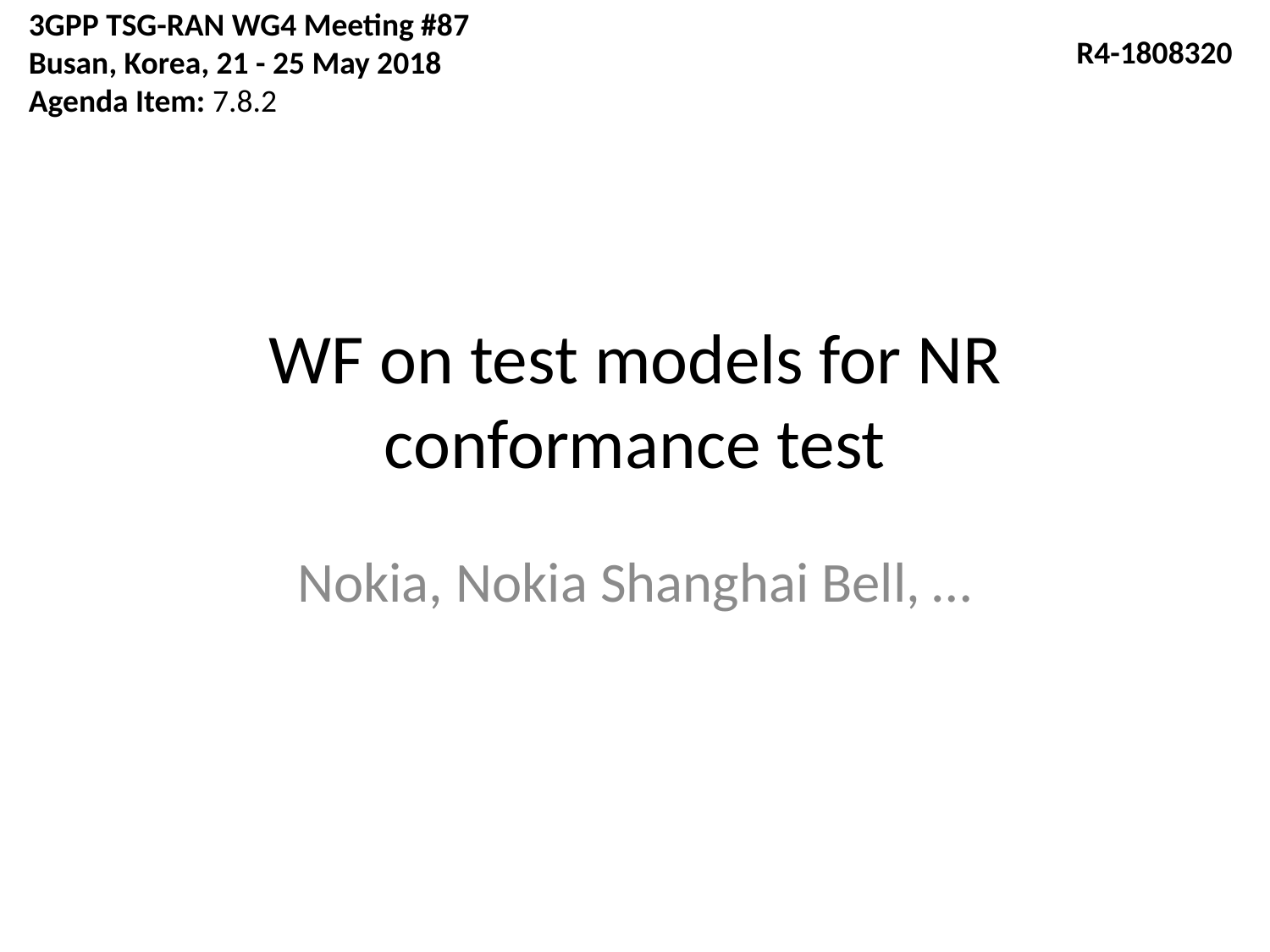

3GPP TSG-RAN WG4 Meeting #87
Busan, Korea, 21 - 25 May 2018
Agenda Item: 7.8.2
R4-1808320
# WF on test models for NR conformance test
Nokia, Nokia Shanghai Bell, …